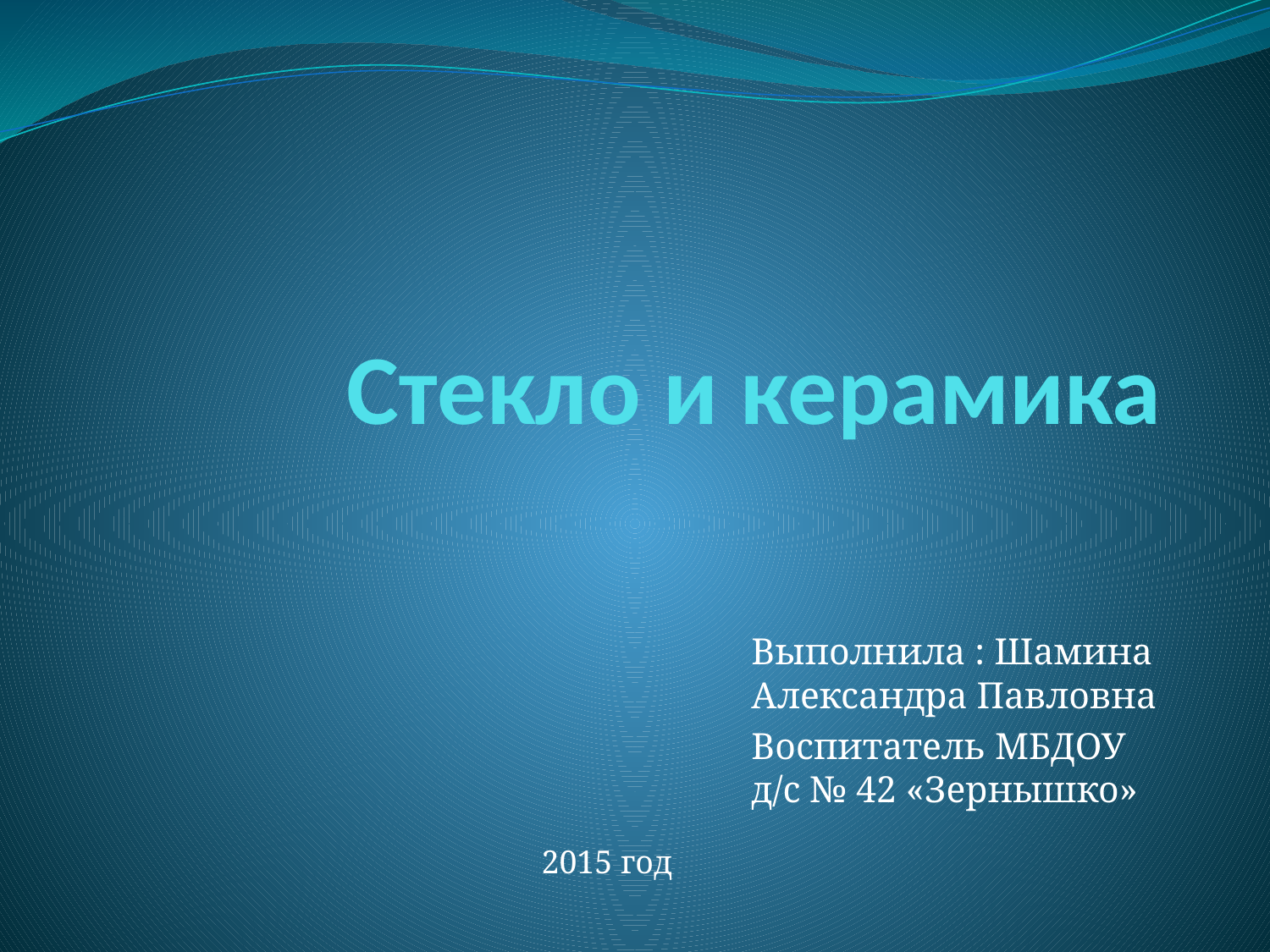

# Стекло и керамика
Выполнила : Шамина Александра Павловна
Воспитатель МБДОУ д/c № 42 «Зернышко»
2015 год